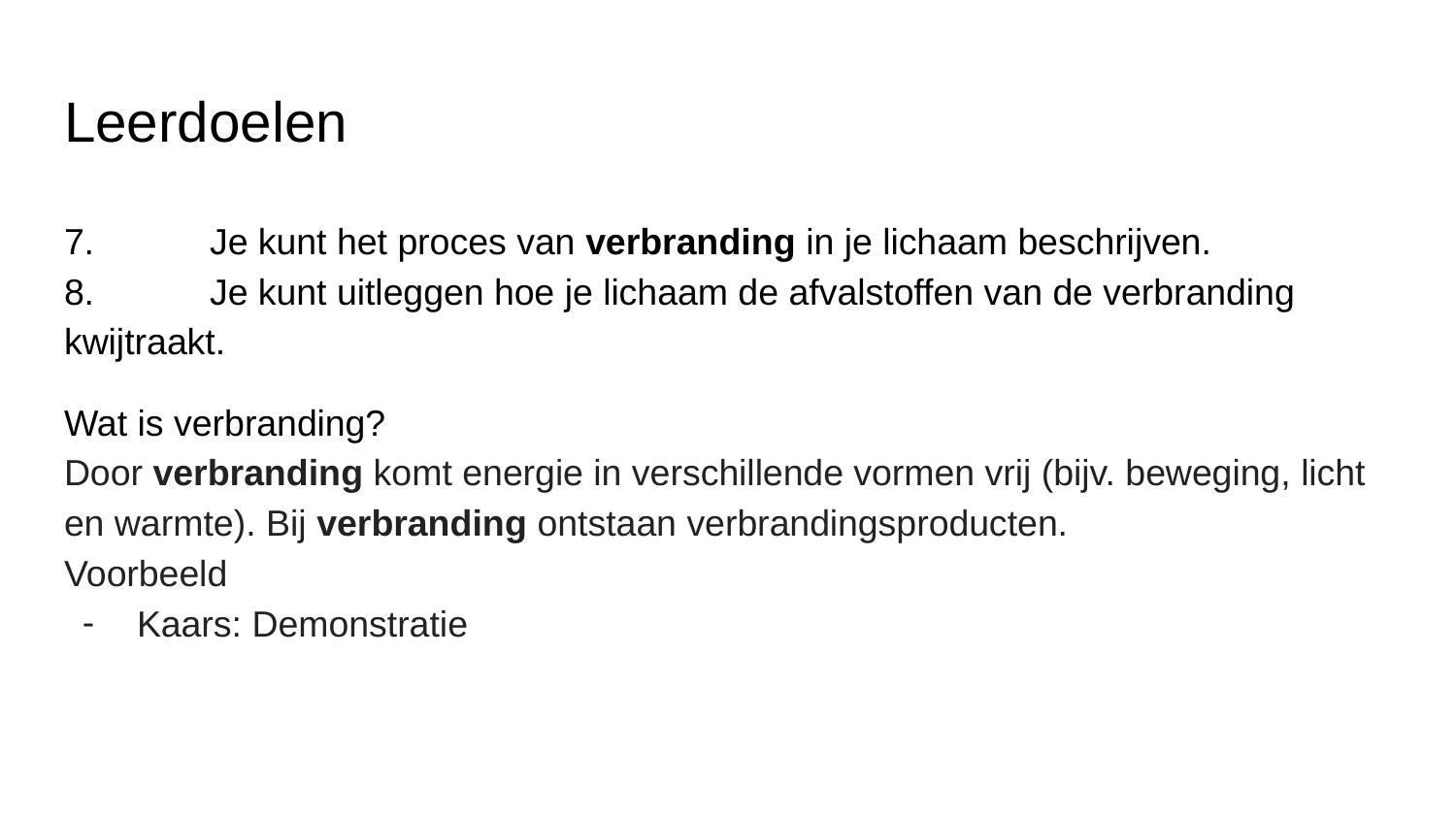

# Leerdoelen
7.	Je kunt het proces van verbranding in je lichaam beschrijven.
8.	Je kunt uitleggen hoe je lichaam de afvalstoffen van de verbranding kwijtraakt.

Wat is verbranding?
Door verbranding komt energie in verschillende vormen vrij (bijv. beweging, licht en warmte). Bij verbranding ontstaan verbrandingsproducten.
Voorbeeld
Kaars: Demonstratie